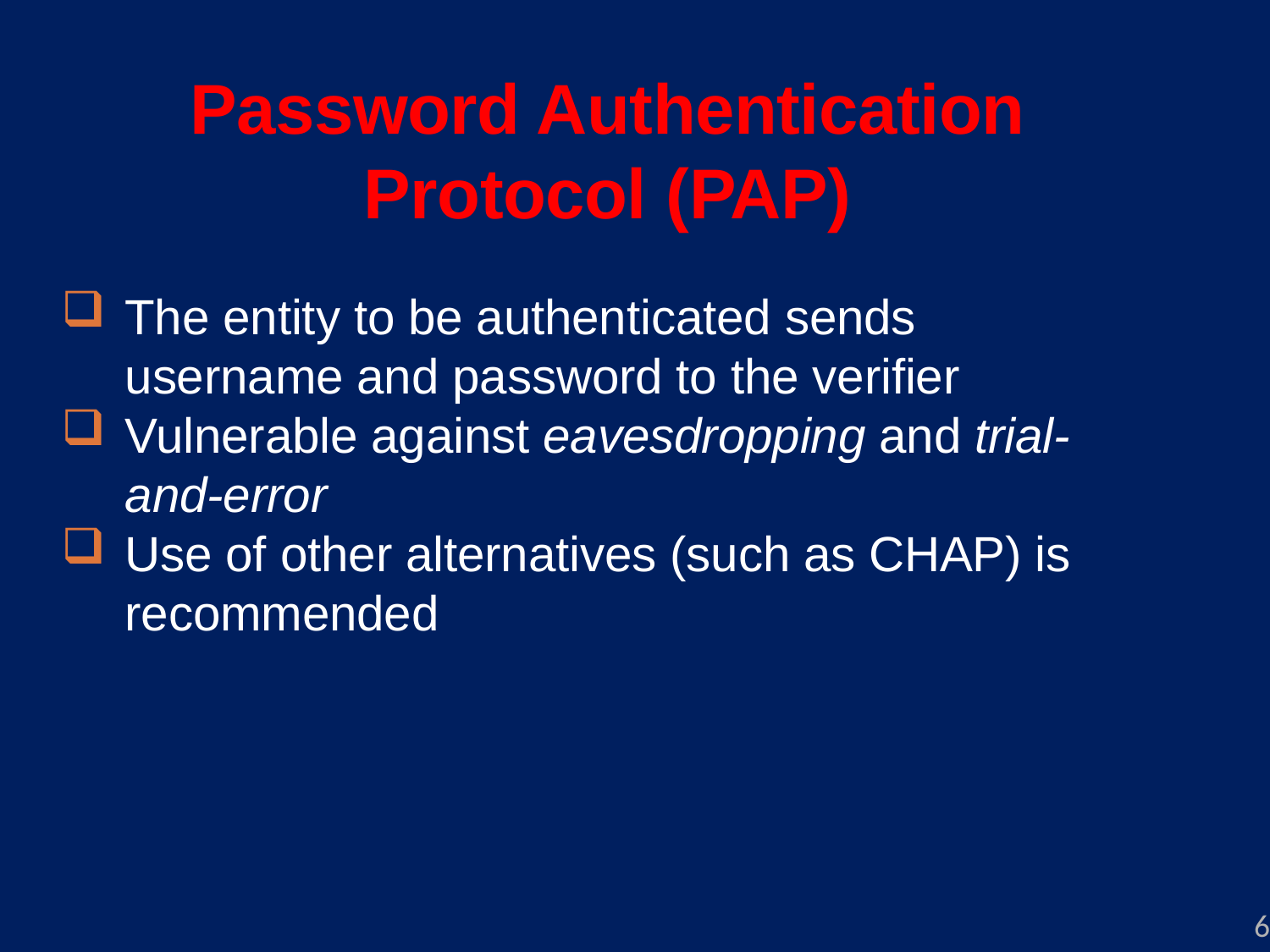

Password Authentication Protocol (PAP)
The entity to be authenticated sends username and password to the verifier
Vulnerable against eavesdropping and trial-and-error
Use of other alternatives (such as CHAP) is recommended
6